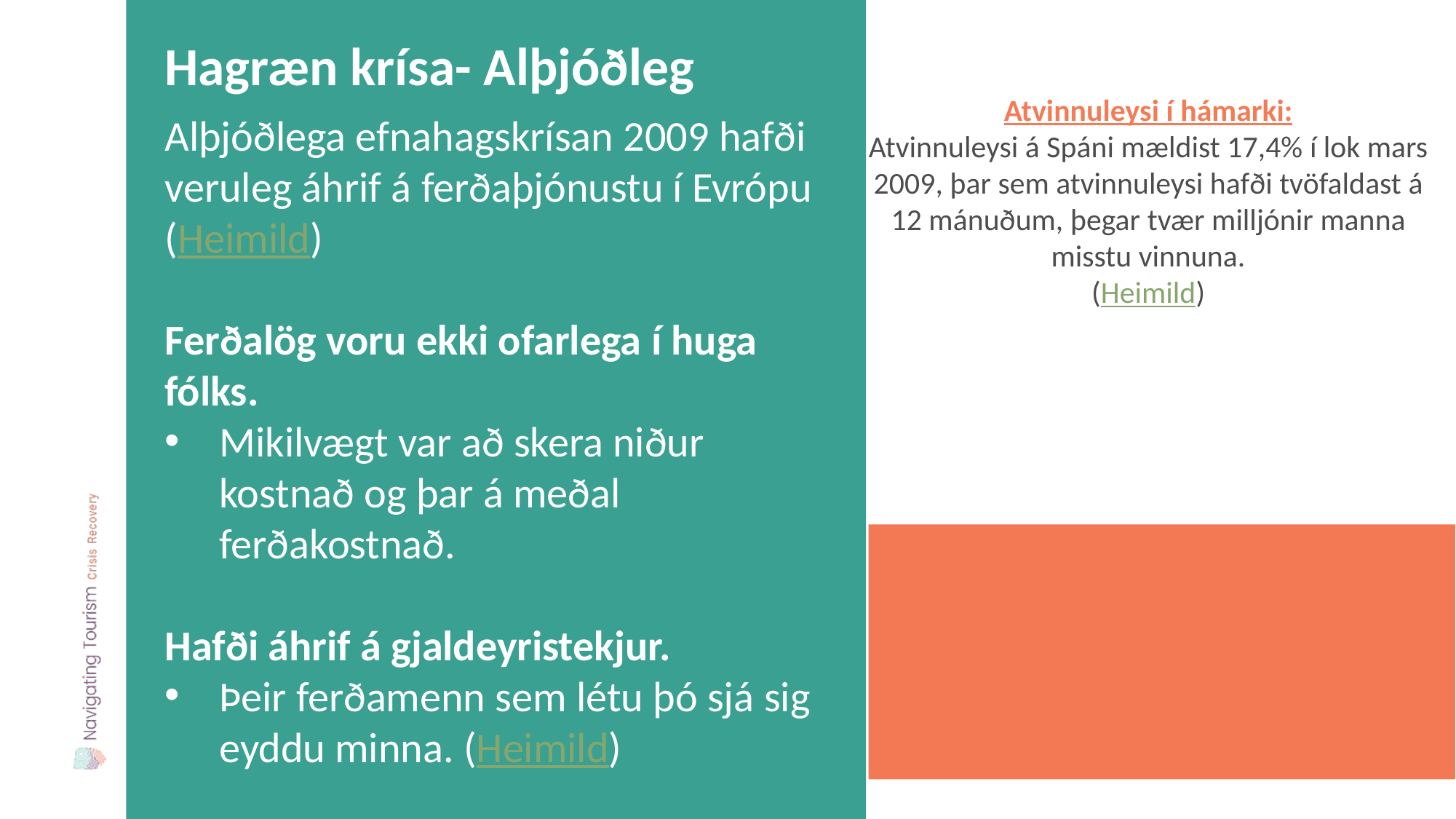

Hagræn krísa- Alþjóðleg

Atvinnuleysi í hámarki:
Atvinnuleysi á Spáni mældist 17,4% í lok mars 2009, þar sem atvinnuleysi hafði tvöfaldast á 12 mánuðum, þegar tvær milljónir manna misstu vinnuna.
(Heimild)

Alþjóðlega efnahagskrísan 2009 hafði veruleg áhrif á ferðaþjónustu í Evrópu (Heimild)

Ferðalög voru ekki ofarlega í huga fólks.
Mikilvægt var að skera niður kostnað og þar á meðal ferðakostnað.

Hafði áhrif á gjaldeyristekjur.
Þeir ferðamenn sem létu þó sjá sig eyddu minna. (Heimild)